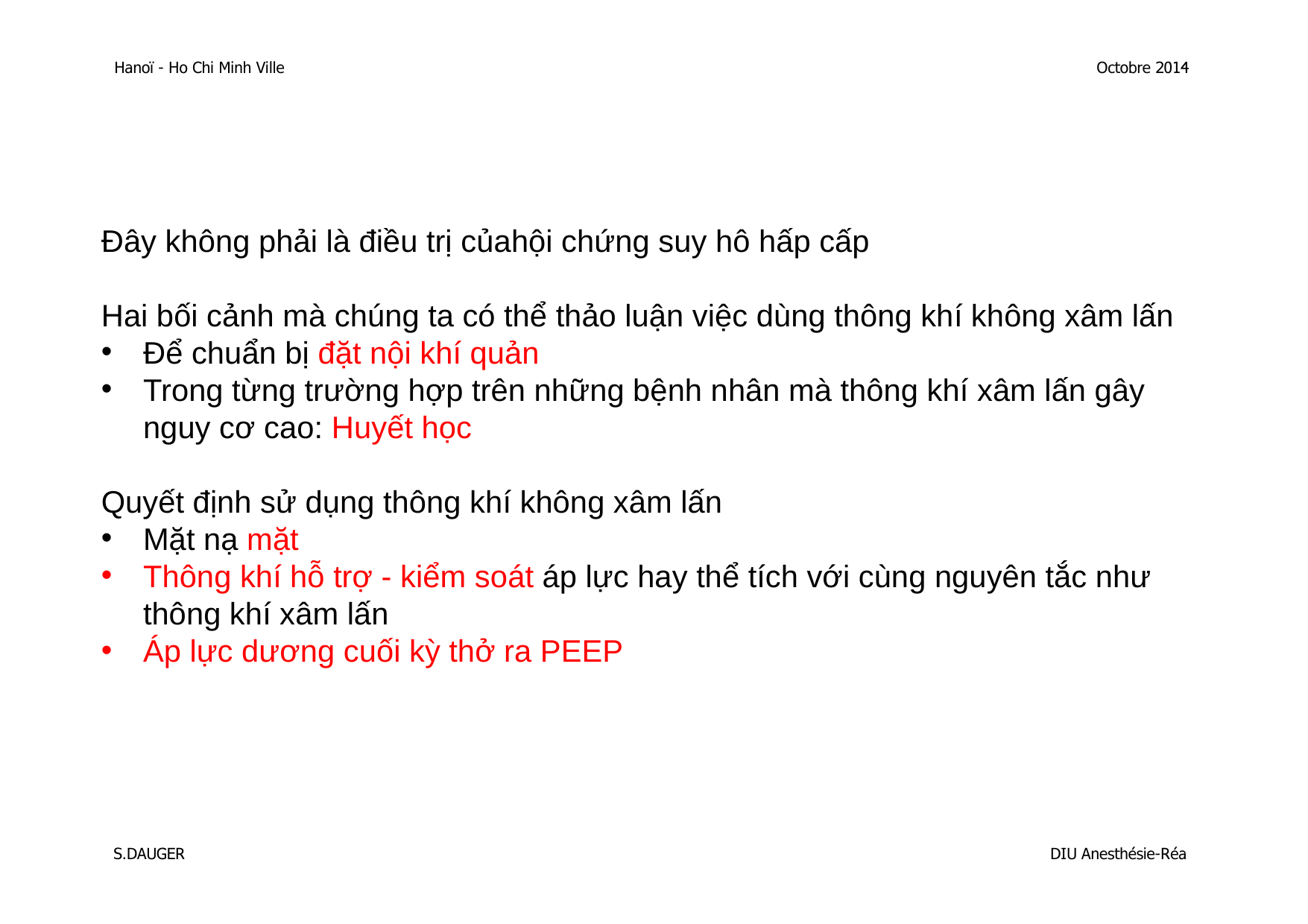

Hanoï - Ho Chi Minh Ville

Octobre 2014

Đây không phải là điều trị củahội chứng suy hô hấp cấp

Hai bối cảnh mà chúng ta có thể thảo luận việc dùng thông khí không xâm lấn
Để chuẩn bị đặt nội khí quản
Trong từng trường hợp trên những bệnh nhân mà thông khí xâm lấn gây nguy cơ cao: Huyết học

Quyết định sử dụng thông khí không xâm lấn
Mặt nạ mặt
Thông khí hỗ trợ - kiểm soát áp lực hay thể tích với cùng nguyên tắc như thông khí xâm lấn
Áp lực dương cuối kỳ thở ra PEEP
S.DAUGER

DIU Anesthésie-Réa